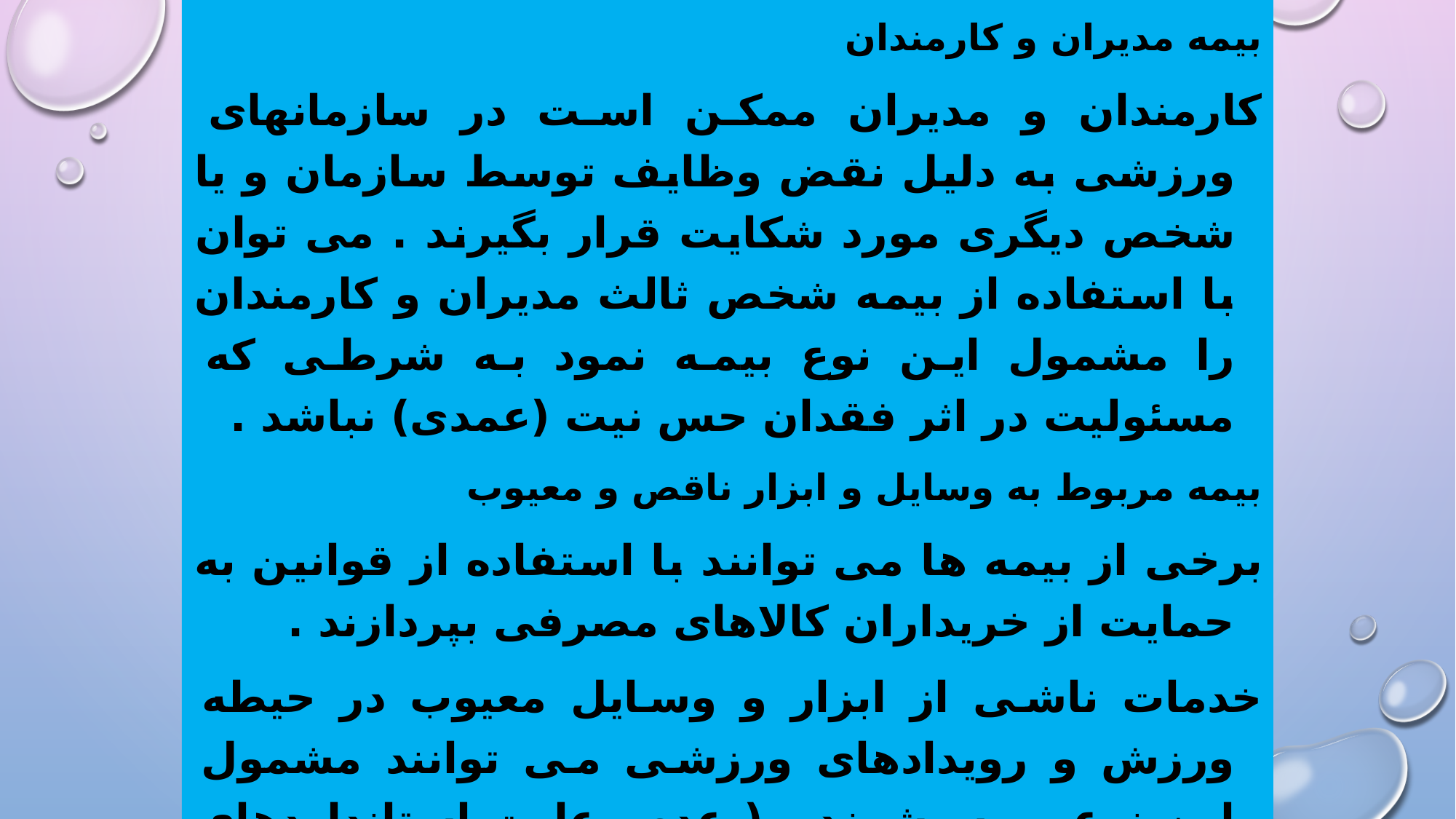

بیمه مدیران و کارمندان
کارمندان و مدیران ممکن است در سازمانهای ورزشی به دلیل نقض وظایف توسط سازمان و یا شخص دیگری مورد شکایت قرار بگیرند . می توان با استفاده از بیمه شخص ثالث مدیران و کارمندان را مشمول این نوع بیمه نمود به شرطی که مسئولیت در اثر فقدان حس نیت (عمدی) نباشد .
بیمه مربوط به وسایل و ابزار ناقص و معیوب
برخی از بیمه ها می توانند با استفاده از قوانین به حمایت از خریداران کالاهای مصرفی بپردازند .
خدمات ناشی از ابزار و وسایل معیوب در حیطه ورزش و رویدادهای ورزشی می توانند مشمول این نوع بیمه بشوند . ( عدم رعایت استانداردهای وسایل ، تجهیزات و ابزار ورزشی )